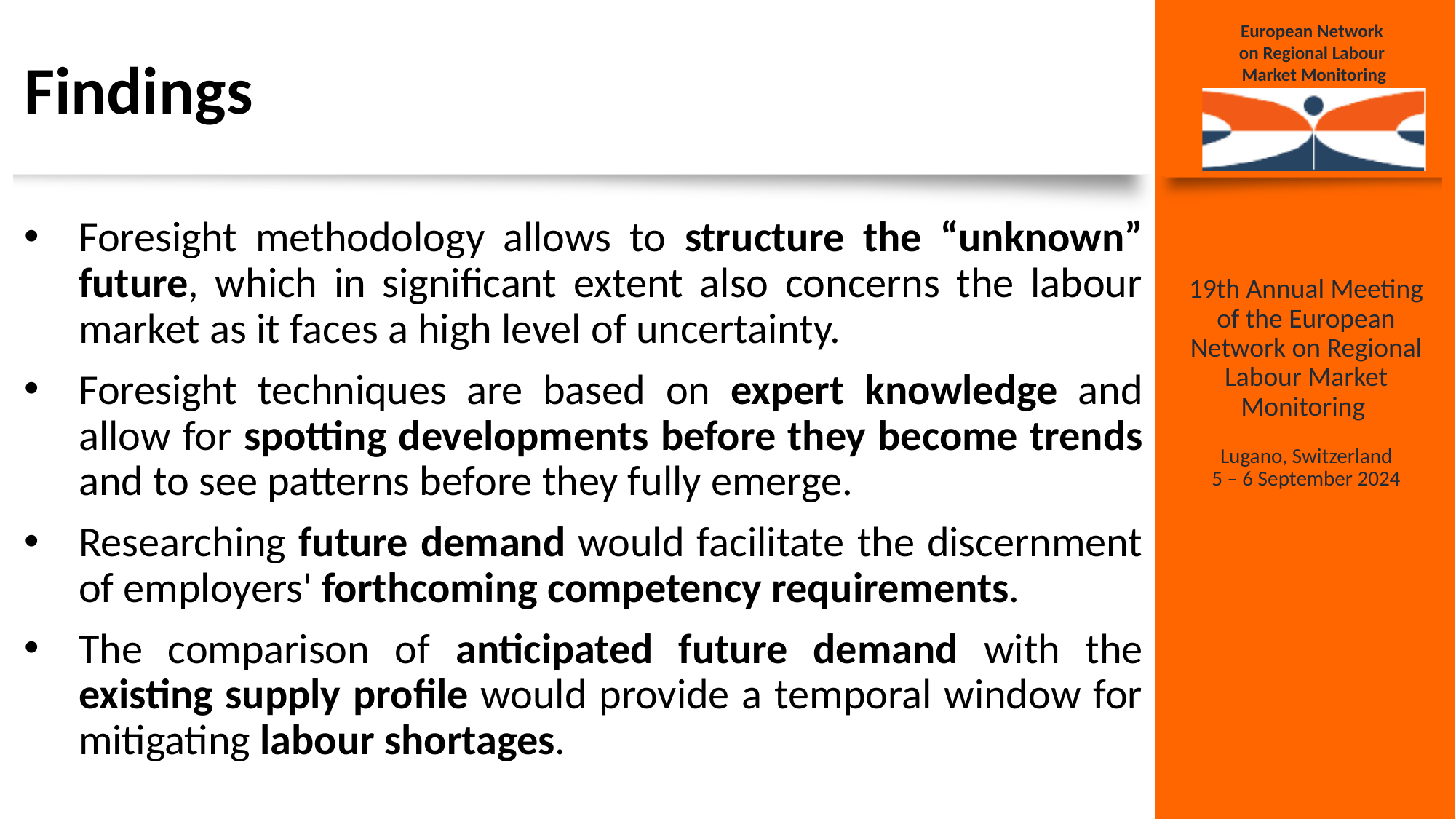

# Findings
Foresight methodology allows to structure the “unknown” future, which in significant extent also concerns the labour market as it faces a high level of uncertainty.
Foresight techniques are based on expert knowledge and allow for spotting developments before they become trends and to see patterns before they fully emerge.
Researching future demand would facilitate the discernment of employers' forthcoming competency requirements.
The comparison of anticipated future demand with the existing supply profile would provide a temporal window for mitigating labour shortages.